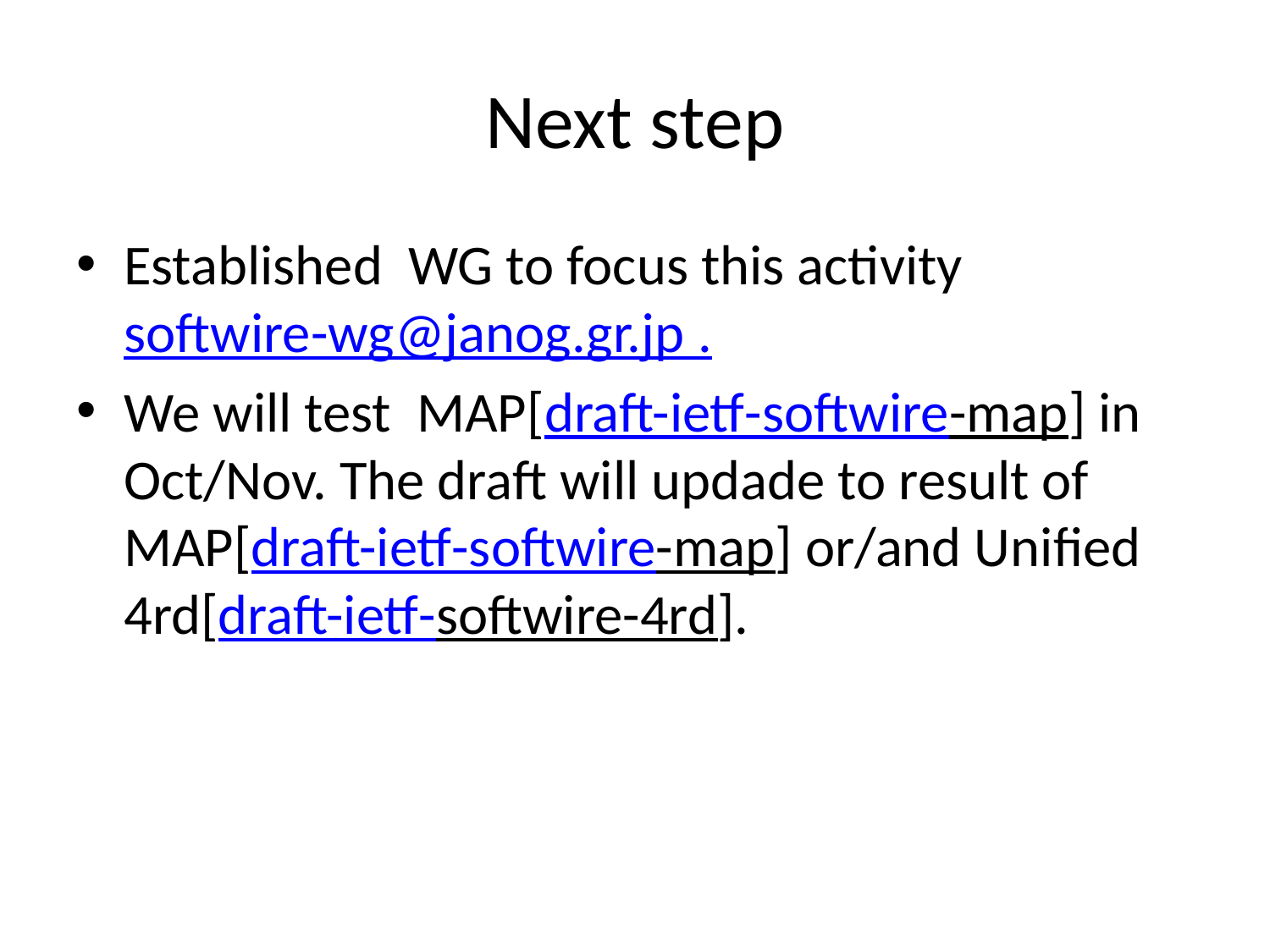

# Next step
Established  WG to focus this activity softwire-wg@janog.gr.jp .
We will test  MAP[draft-ietf-softwire-map] in Oct/Nov. The draft will updade to result of MAP[draft-ietf-softwire-map] or/and Unified 4rd[draft-ietf-softwire-4rd].